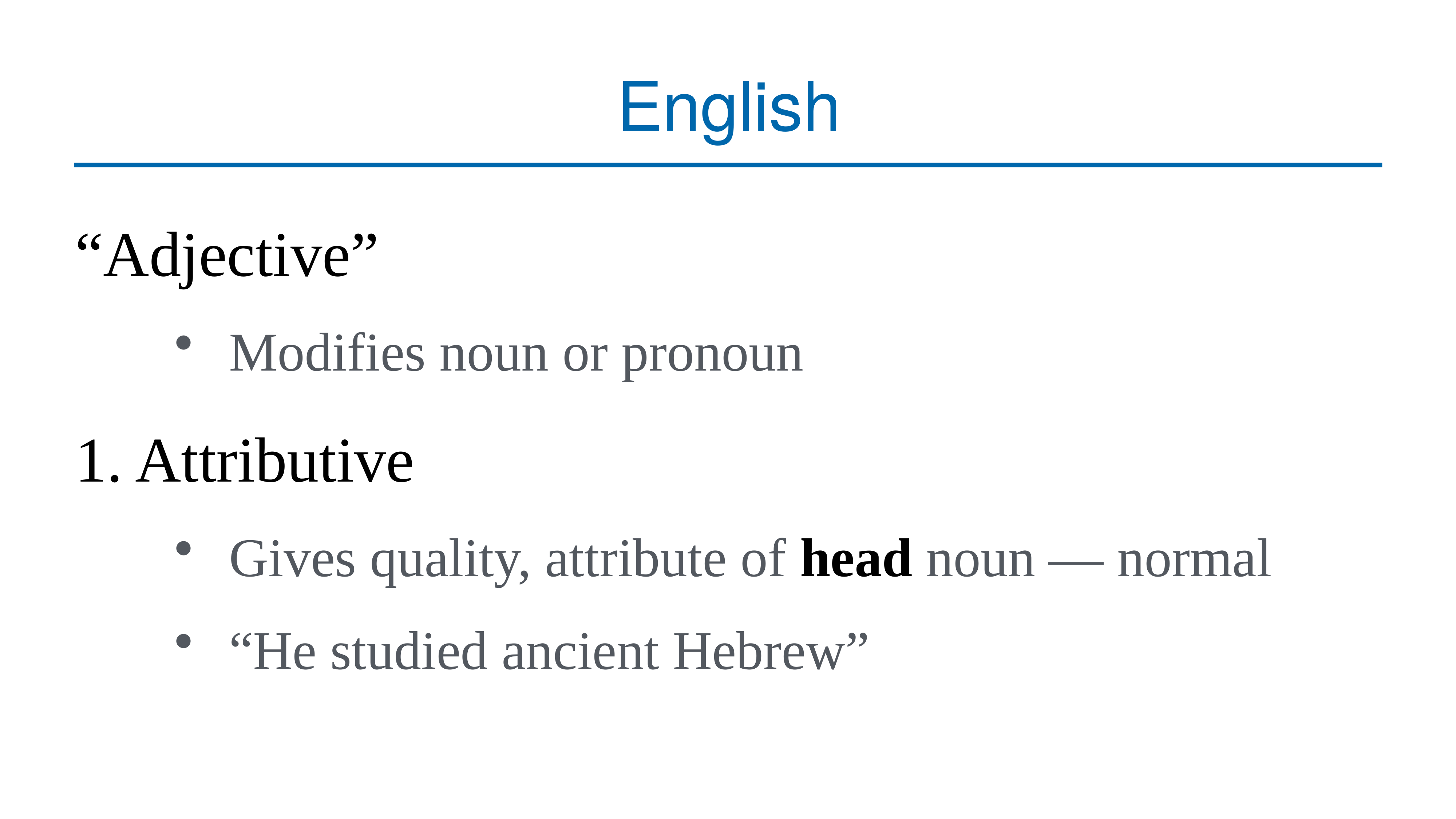

# English
“Adjective”
Modifies noun or pronoun
1. Attributive
Gives quality, attribute of head noun — normal
“He studied ancient Hebrew”